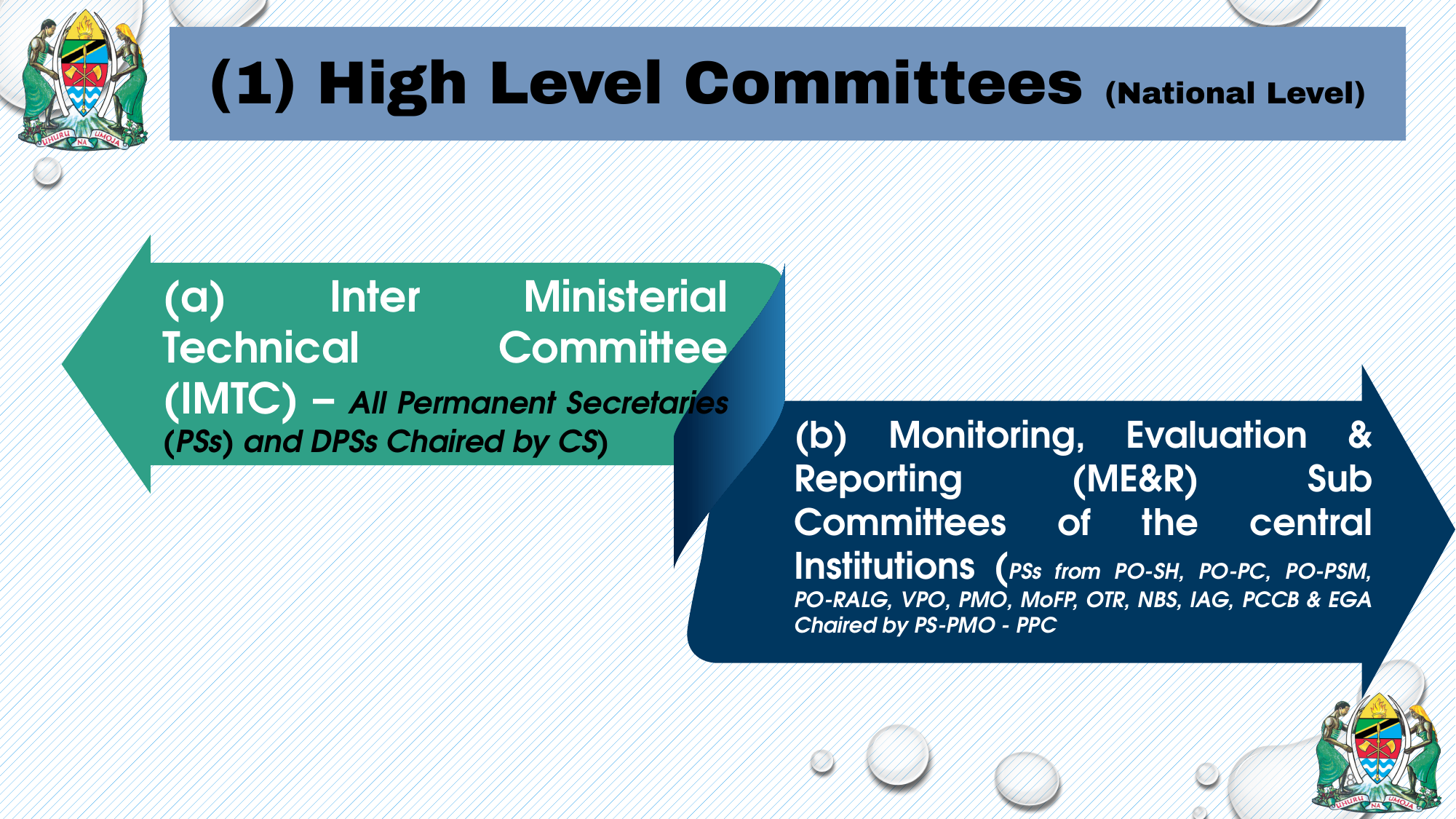

(1) High Level Committees (National Level)

(a) Inter Ministerial Technical Committee (IMTC) – All Permanent Secretaries (PSs) and DPSs Chaired by CS)

(b) Monitoring, Evaluation & Reporting (ME&R) Sub Committees of the central Institutions (PSs from PO-SH, PO-PC, PO-PSM, PO-RALG, VPO, PMO, MoFP, OTR, NBS, IAG, PCCB & EGA Chaired by PS-PMO - PPC
8